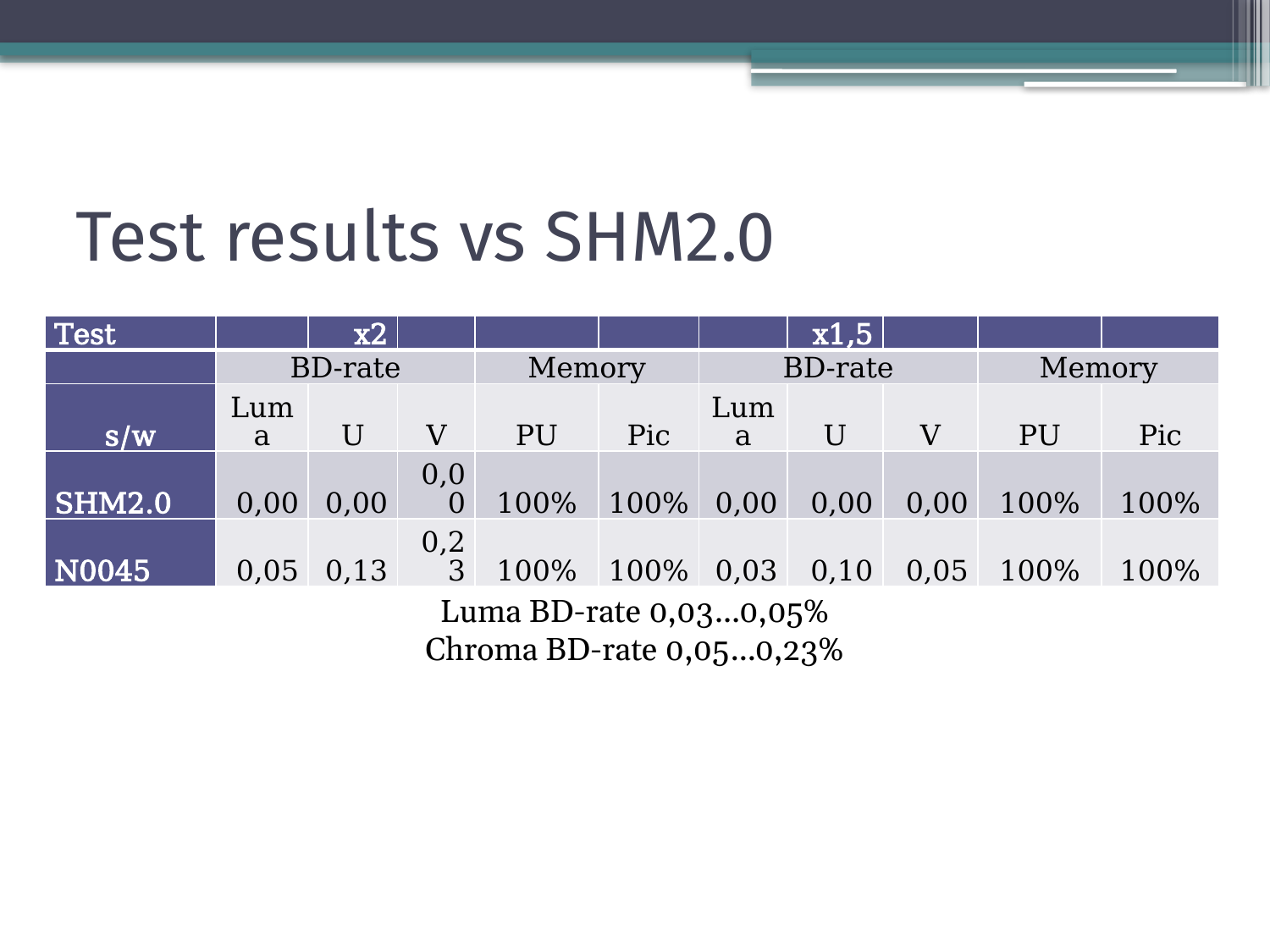

# Test results vs SHM2.0
| Test |  | x2 |  |  |  |  | x1,5 |  |  |  |
| --- | --- | --- | --- | --- | --- | --- | --- | --- | --- | --- |
|  | BD-rate |  |  | Memory |  | BD-rate |  |  | Memory |  |
| s/w | Luma | U | V | PU | Pic | Luma | U | V | PU | Pic |
| SHM2.0 | 0,00 | 0,00 | 0,00 | 100% | 100% | 0,00 | 0,00 | 0,00 | 100% | 100% |
| N0045 | 0,05 | 0,13 | 0,23 | 100% | 100% | 0,03 | 0,10 | 0,05 | 100% | 100% |
Performance effect
Luma BD-rate 0,03…0,05%
Chroma BD-rate 0,05…0,23%